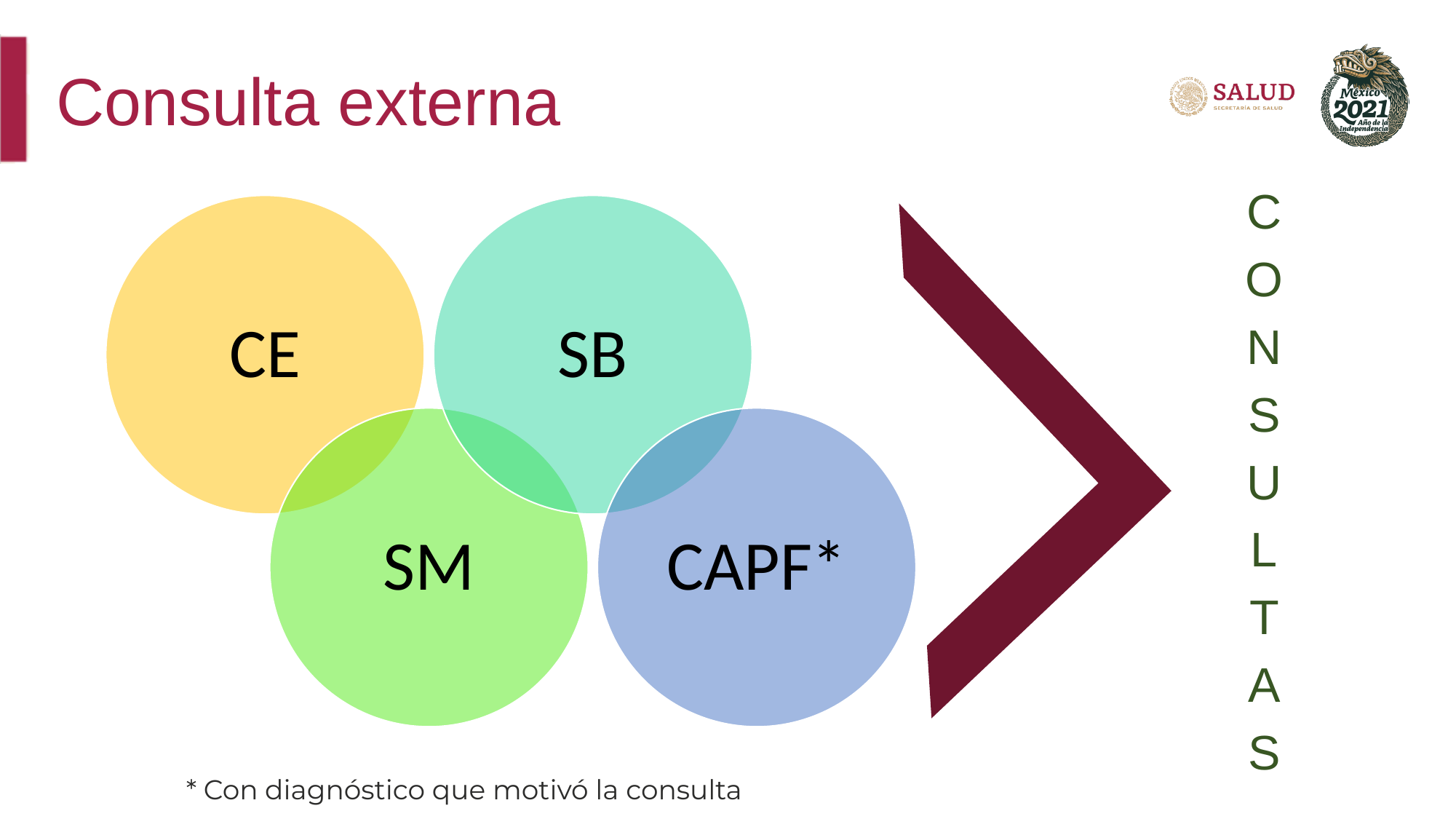

Consulta externa
CE
SM
SB
CAPF*
C
O
N
S
U
L
T
A
S

* Con diagnóstico que motivó la consulta